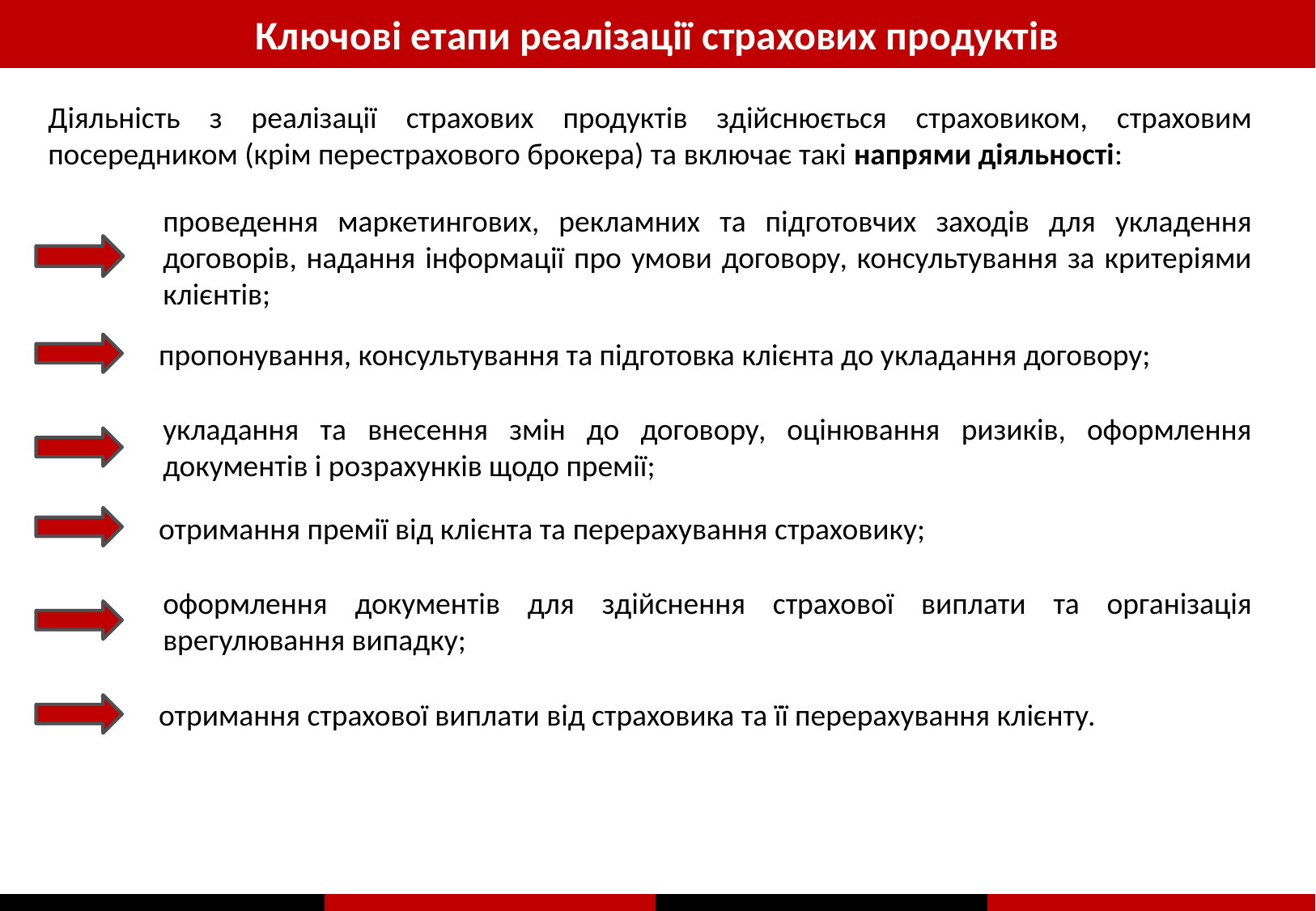

Ключові етапи реалізації страхових продуктів
Діяльність з реалізації страхових продуктів здійснюється страховиком, страховим посередником (крім перестрахового брокера) та включає такі напрями діяльності:

проведення маркетингових, рекламних та підготовчих заходів для укладення договорів, надання інформації про умови договору, консультування за критеріями клієнтів;

пропонування, консультування та підготовка клієнта до укладання договору;

укладання та внесення змін до договору, оцінювання ризиків, оформлення документів і розрахунків щодо премії;

отримання премії від клієнта та перерахування страховику;

оформлення документів для здійснення страхової виплати та організація врегулювання випадку;

отримання страхової виплати від страховика та її перерахування клієнту.